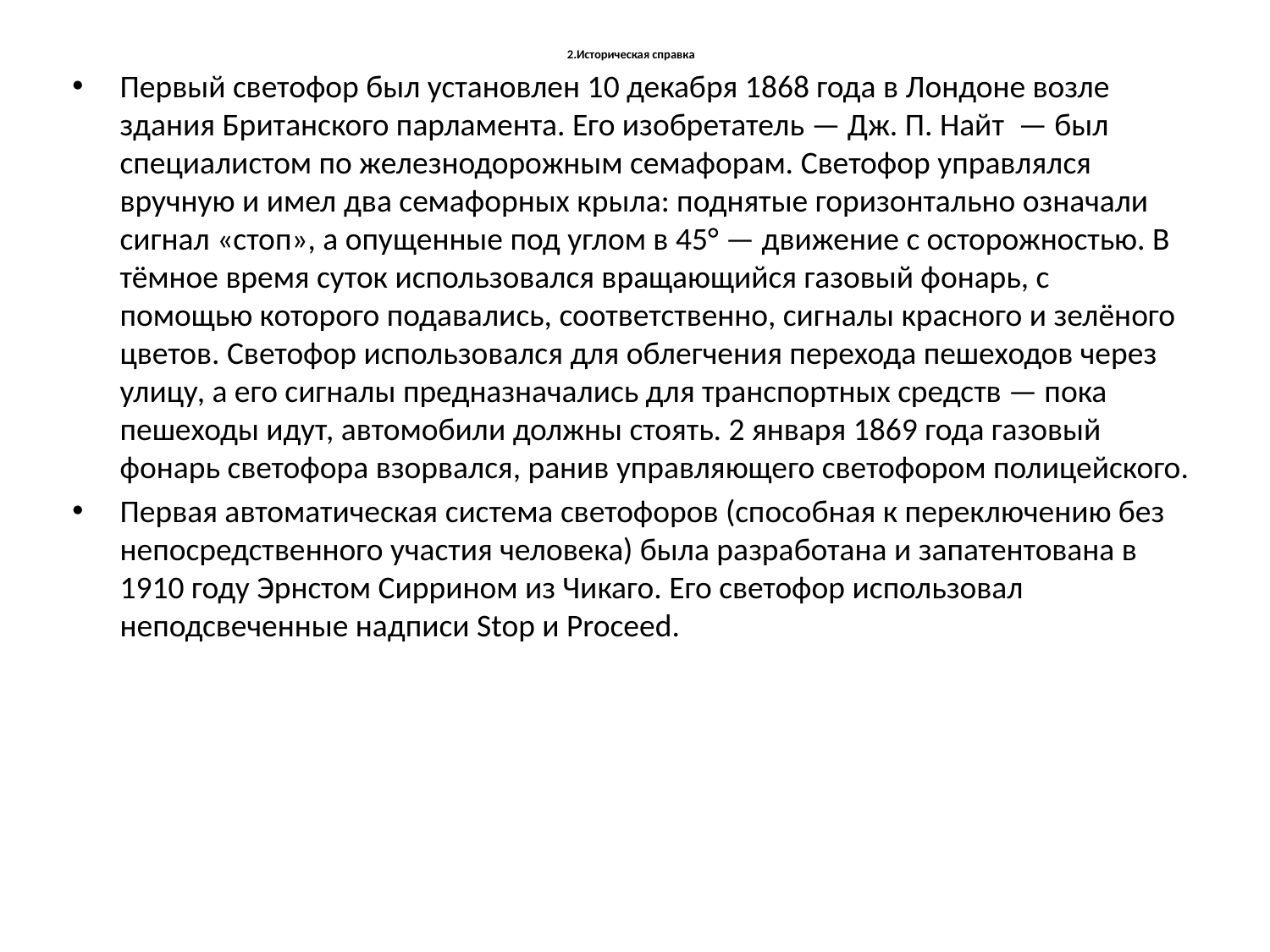

# 2.Историческая справка
Первый светофор был установлен 10 декабря 1868 года в Лондоне возле здания Британского парламента. Его изобретатель — Дж. П. Найт  — был специалистом по железнодорожным семафорам. Светофор управлялся вручную и имел два семафорных крыла: поднятые горизонтально означали сигнал «стоп», а опущенные под углом в 45° — движение с осторожностью. В тёмное время суток использовался вращающийся газовый фонарь, с помощью которого подавались, соответственно, сигналы красного и зелёного цветов. Светофор использовался для облегчения перехода пешеходов через улицу, а его сигналы предназначались для транспортных средств — пока пешеходы идут, автомобили должны стоять. 2 января 1869 года газовый фонарь светофора взорвался, ранив управляющего светофором полицейского.
Первая автоматическая система светофоров (способная к переключению без непосредственного участия человека) была разработана и запатентована в 1910 году Эрнстом Сиррином из Чикаго. Его светофор использовал неподсвеченные надписи Stop и Proceed.